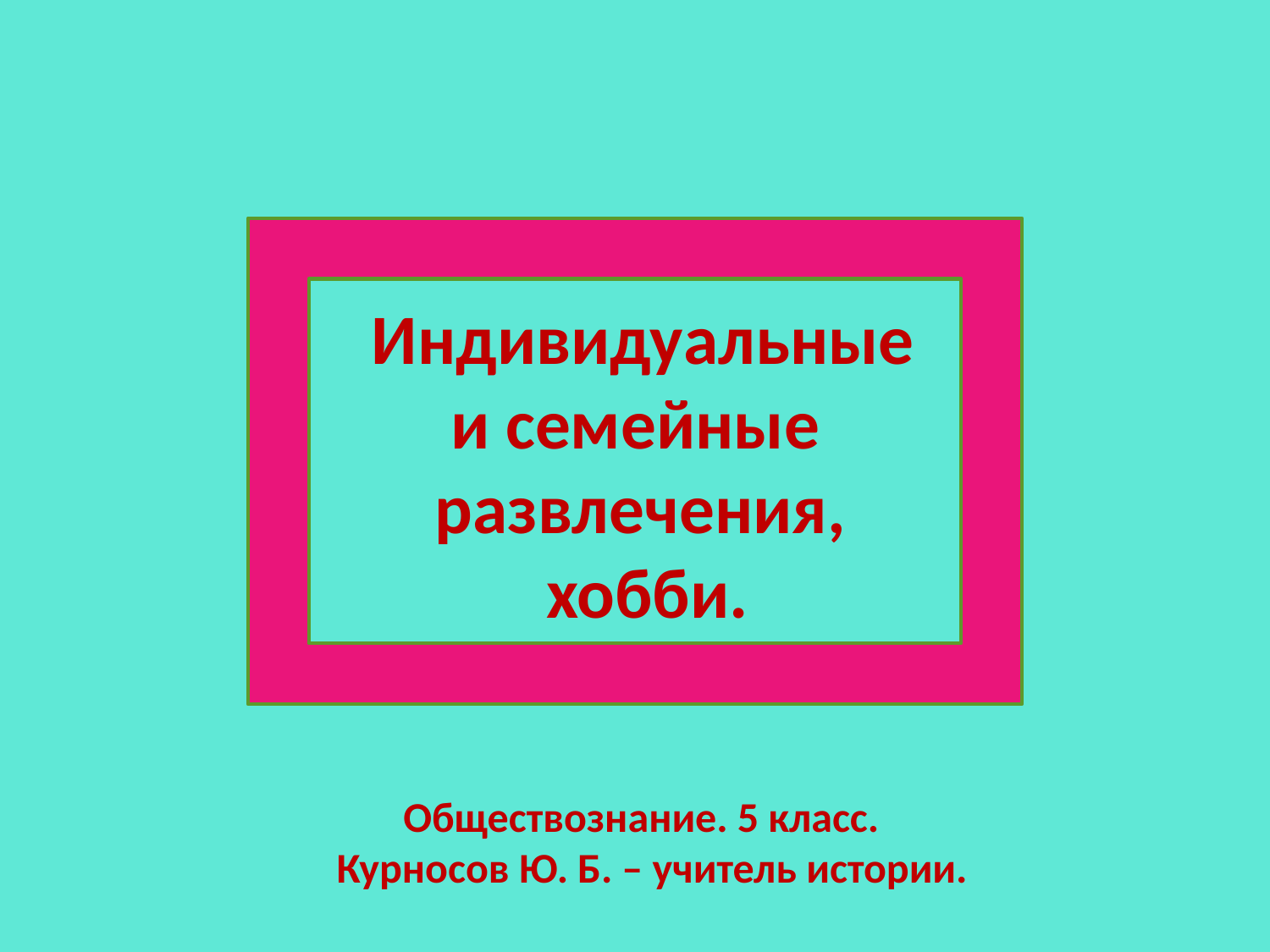

Индивидуальные
       и семейные
      развлечения,
             хобби.

               Обществознание. 5 класс.
        Курносов Ю. Б. – учитель истории.